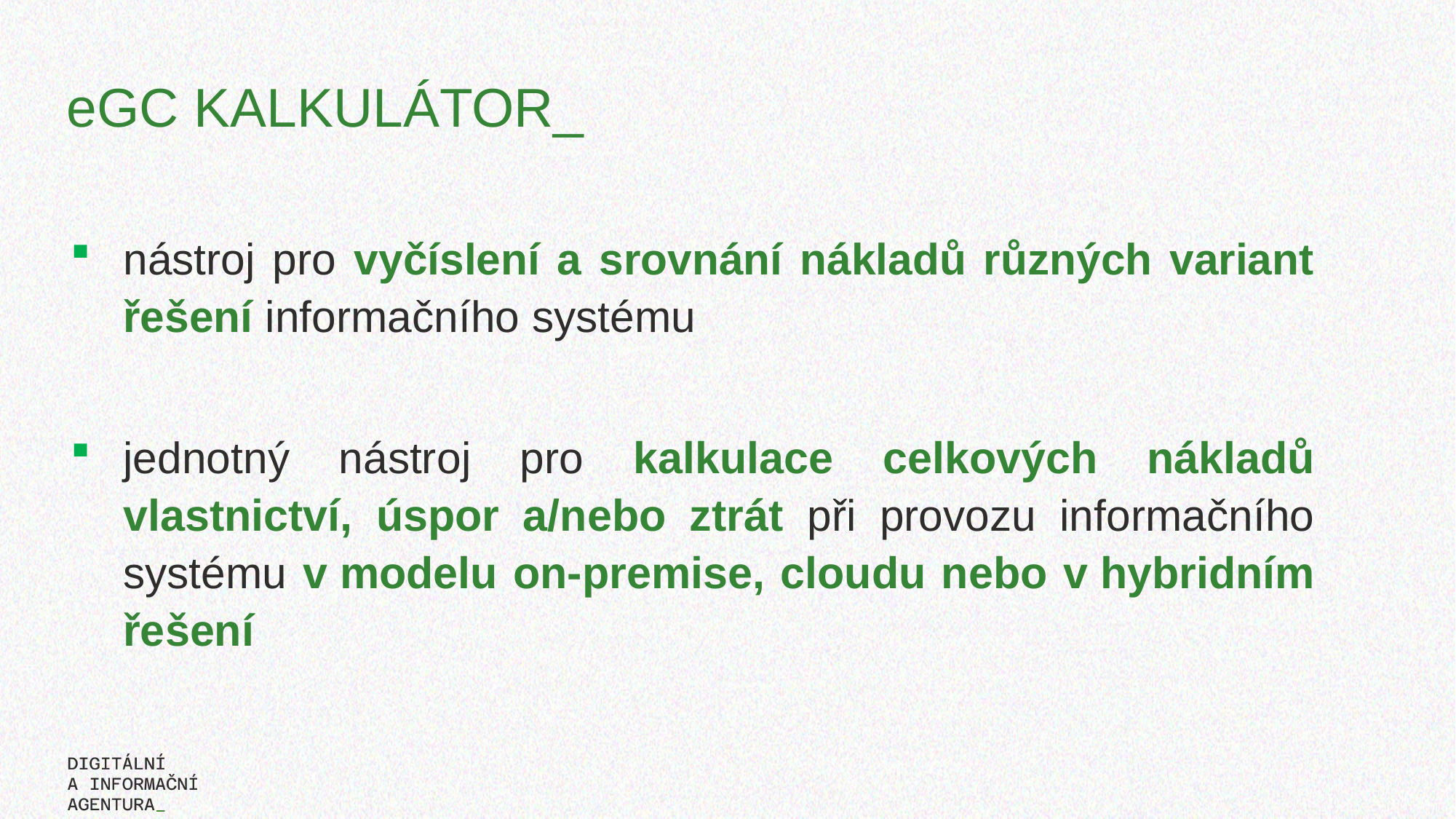

# egc kalkulátor_
nástroj pro vyčíslení a srovnání nákladů různých variant řešení informačního systému

jednotný nástroj pro kalkulace celkových nákladů vlastnictví, úspor a/nebo ztrát při provozu informačního systému v modelu on-premise, cloudu nebo v hybridním řešení